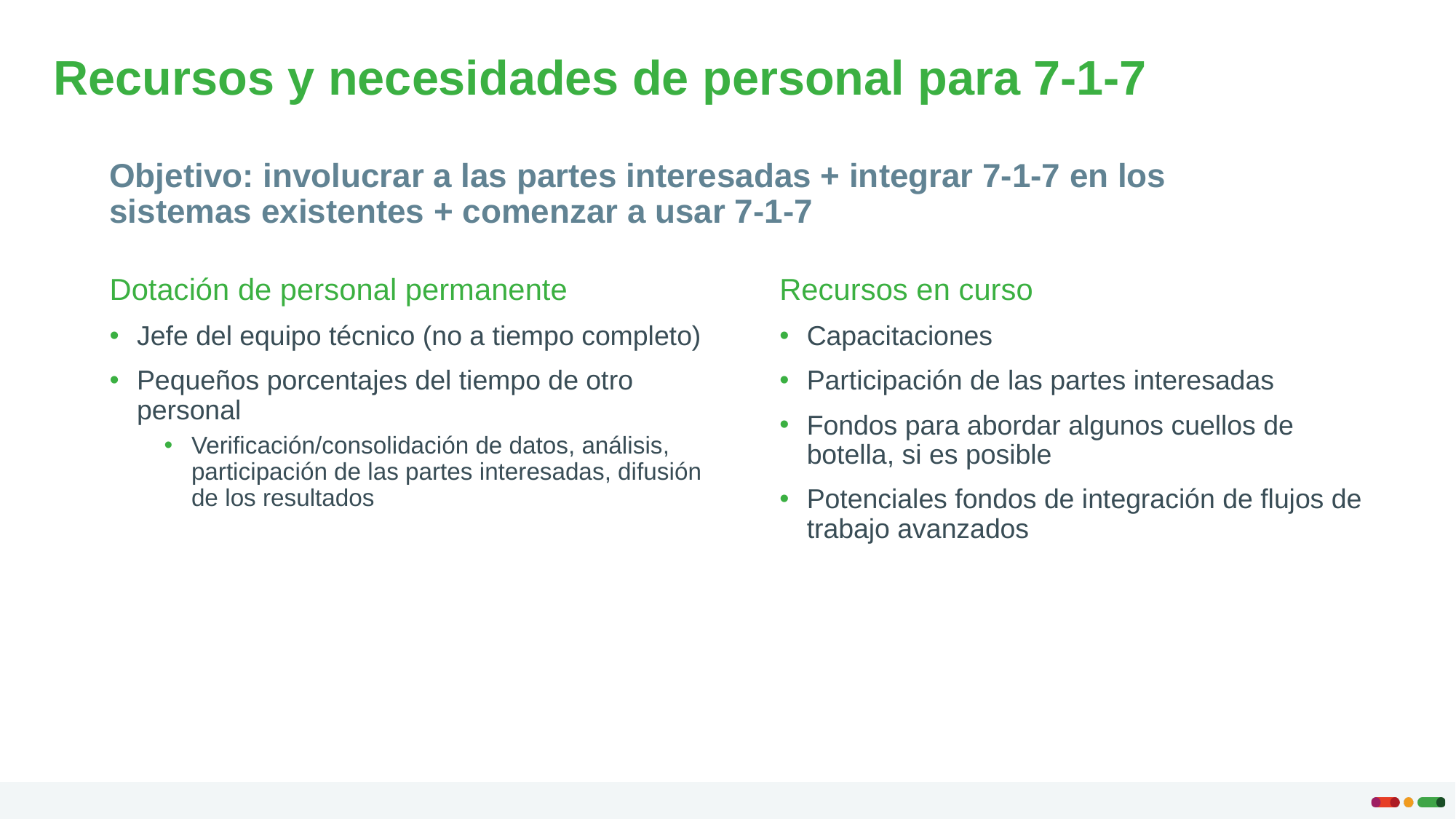

# Recursos y necesidades de personal para 7-1-7
Objetivo: involucrar a las partes interesadas + integrar 7-1-7 en los sistemas existentes + comenzar a usar 7-1-7
Dotación de personal permanente
Jefe del equipo técnico (no a tiempo completo)
Pequeños porcentajes del tiempo de otro personal
Verificación/consolidación de datos, análisis, participación de las partes interesadas, difusión de los resultados

Recursos en curso
Capacitaciones
Participación de las partes interesadas
Fondos para abordar algunos cuellos de botella, si es posible
Potenciales fondos de integración de flujos de trabajo avanzados